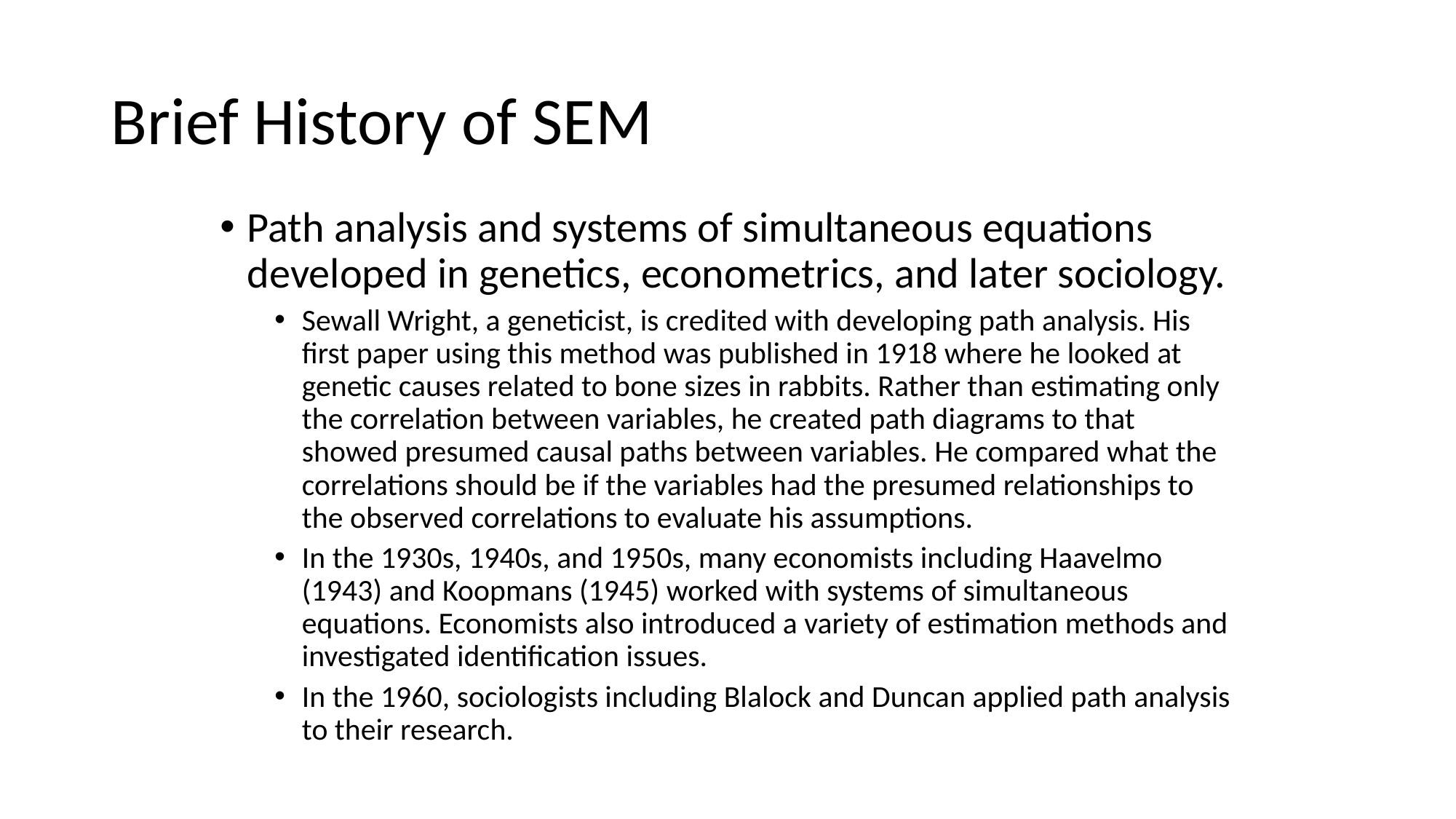

# Brief History of SEM
Path analysis and systems of simultaneous equations developed in genetics, econometrics, and later sociology.
Sewall Wright, a geneticist, is credited with developing path analysis. His first paper using this method was published in 1918 where he looked at genetic causes related to bone sizes in rabbits. Rather than estimating only the correlation between variables, he created path diagrams to that showed presumed causal paths between variables. He compared what the correlations should be if the variables had the presumed relationships to the observed correlations to evaluate his assumptions.
In the 1930s, 1940s, and 1950s, many economists including Haavelmo (1943) and Koopmans (1945) worked with systems of simultaneous equations. Economists also introduced a variety of estimation methods and investigated identification issues.
In the 1960, sociologists including Blalock and Duncan applied path analysis to their research.